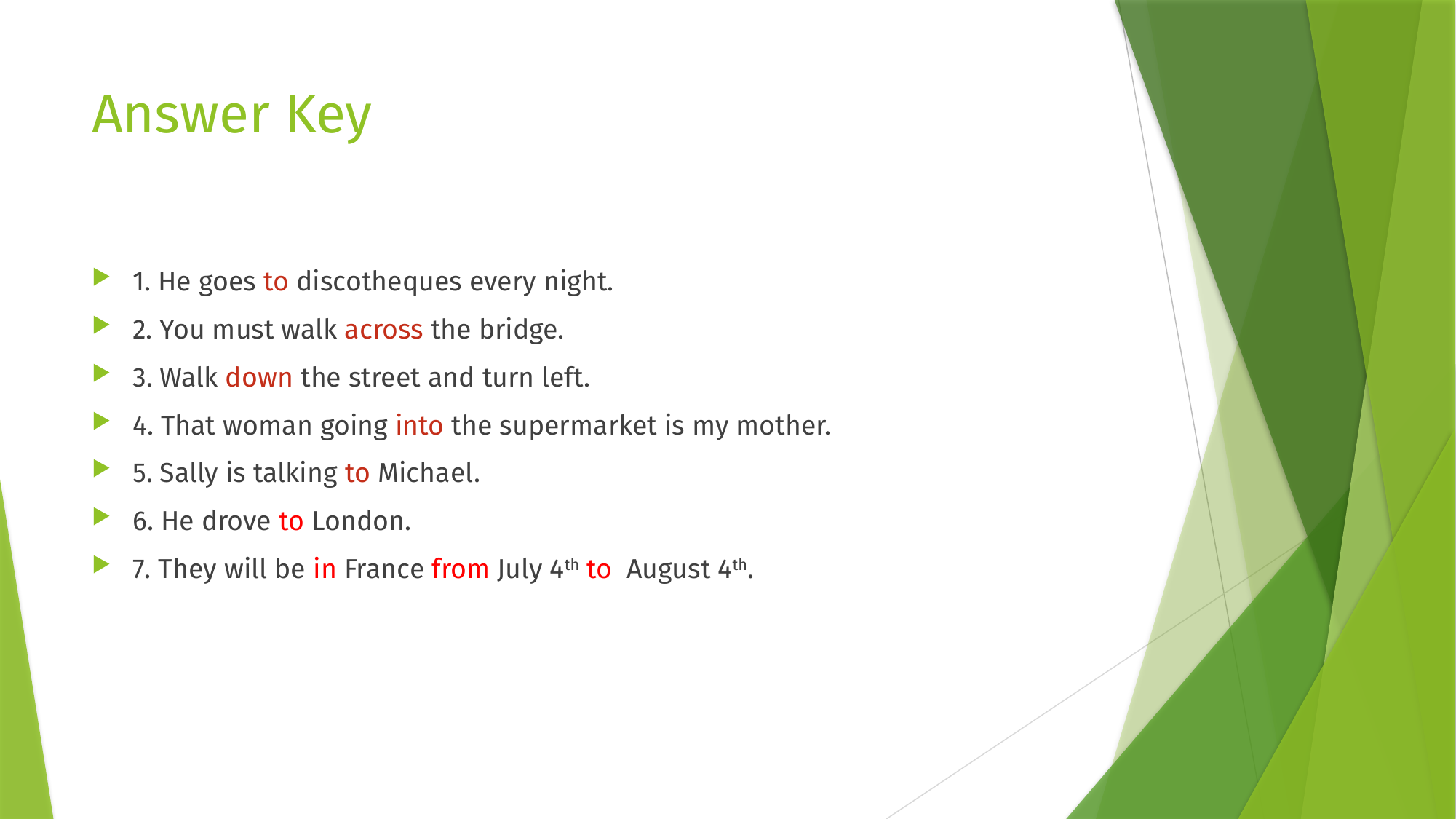

# Answer Key
1. He goes to discotheques every night.
2. You must walk across the bridge.
3. Walk down the street and turn left.
4. That woman going into the supermarket is my mother.
5. Sally is talking to Michael.
6. He drove to London.
7. They will be in France from July 4th to  August 4th.